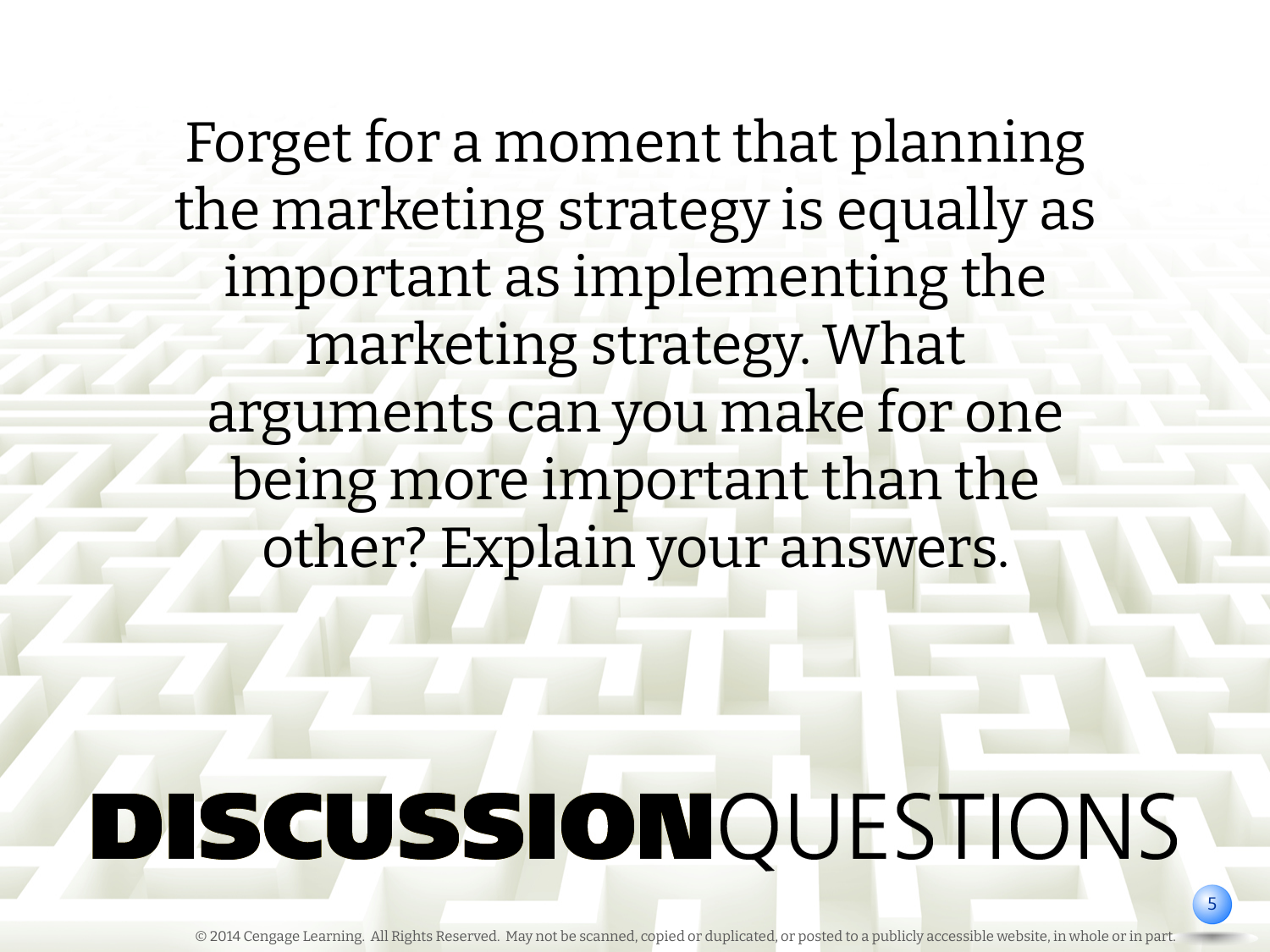

Forget for a moment that planning the marketing strategy is equally as important as implementing the marketing strategy. What arguments can you make for one being more important than the other? Explain your answers.
5